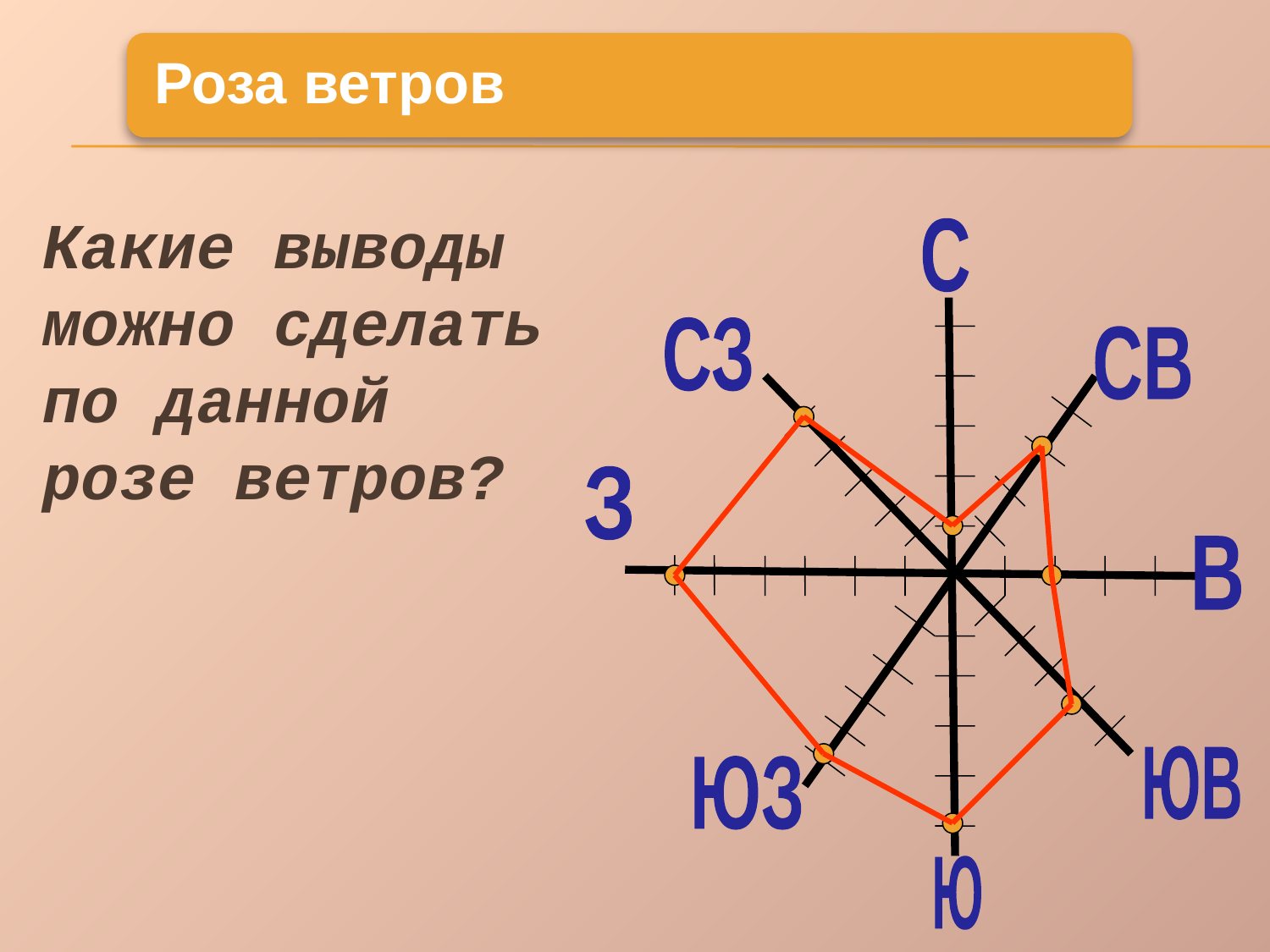

Роза ветров
Какие выводы можно сделать по данной розе ветров?
С

СЗ

СВ

З

В

ЮВ

ЮЗ

Ю